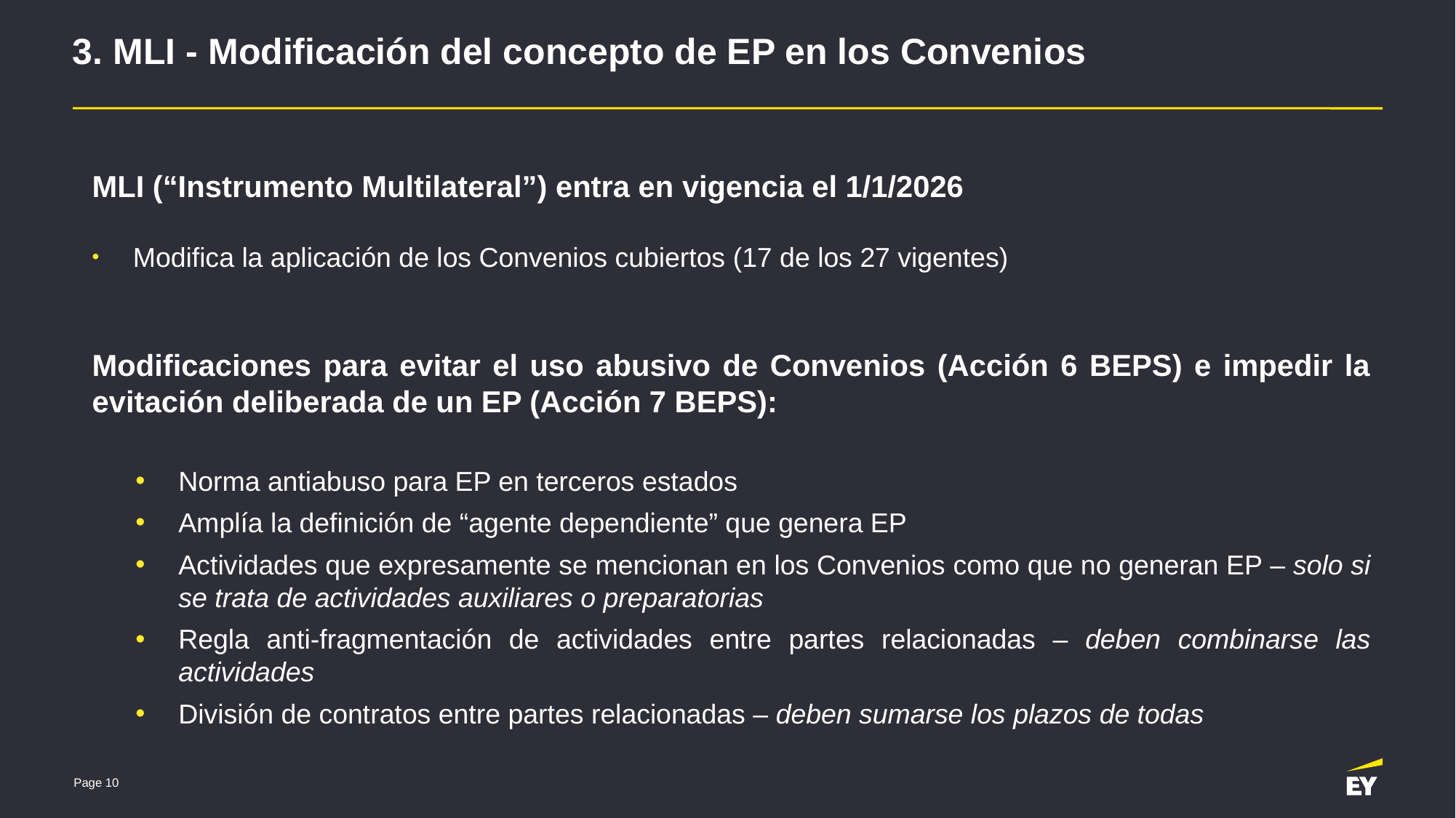

# 3. MLI - Modificación del concepto de EP en los Convenios
MLI (“Instrumento Multilateral”) entra en vigencia el 1/1/2026

Modifica la aplicación de los Convenios cubiertos (17 de los 27 vigentes)

Modificaciones para evitar el uso abusivo de Convenios (Acción 6 BEPS) e impedir la evitación deliberada de un EP (Acción 7 BEPS):

Norma antiabuso para EP en terceros estados
Amplía la definición de “agente dependiente” que genera EP
Actividades que expresamente se mencionan en los Convenios como que no generan EP – solo si se trata de actividades auxiliares o preparatorias
Regla anti-fragmentación de actividades entre partes relacionadas – deben combinarse las actividades
División de contratos entre partes relacionadas – deben sumarse los plazos de todas
Page 10